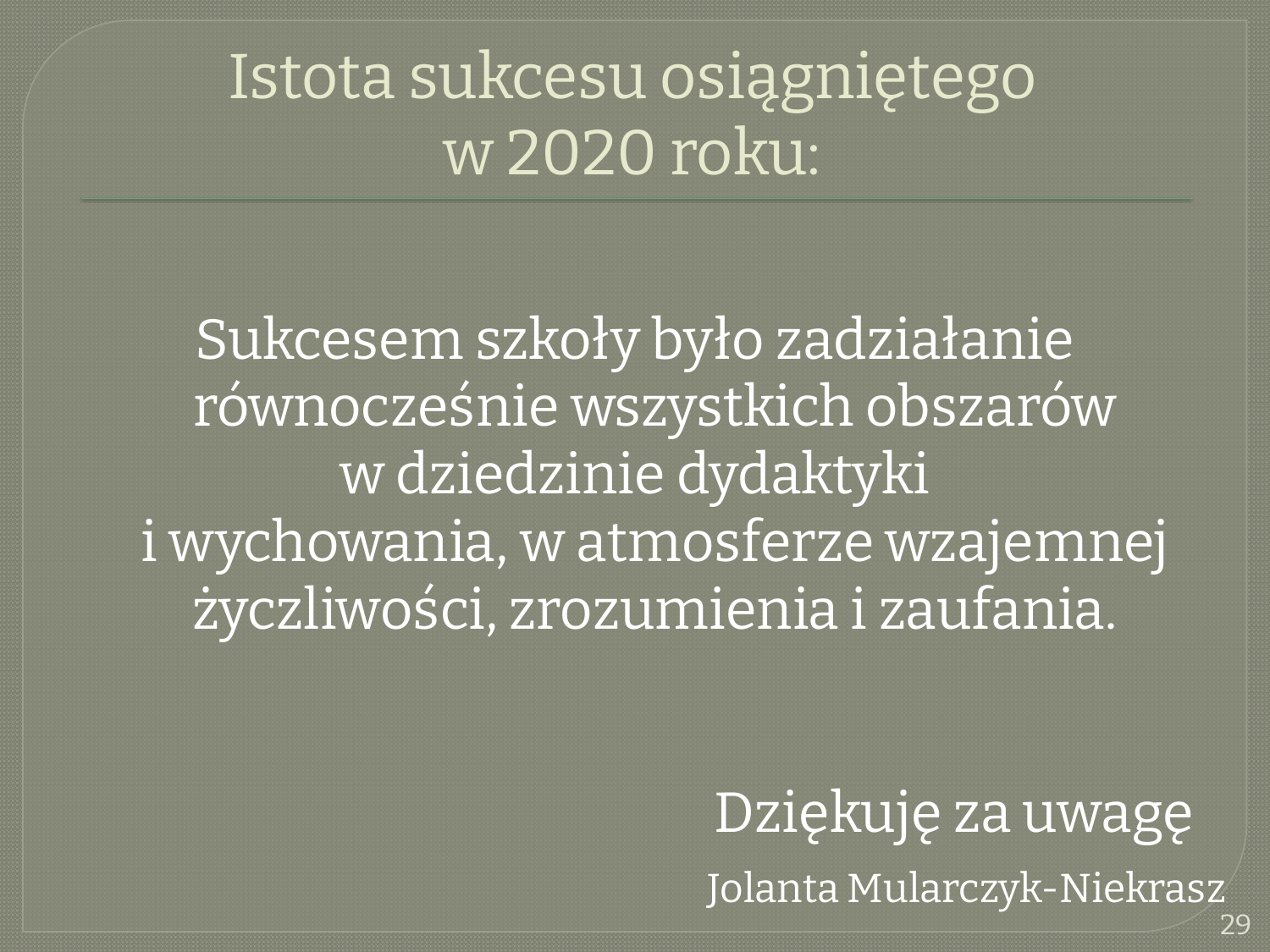

# Istota sukcesu osiągniętego w 2020 roku:

Sukcesem szkoły było zadziałanie równocześnie wszystkich obszarów
 w dziedzinie dydaktyki
i wychowania, w atmosferze wzajemnej życzliwości, zrozumienia i zaufania.

Dziękuję za uwagę
Jolanta Mularczyk-Niekrasz
29